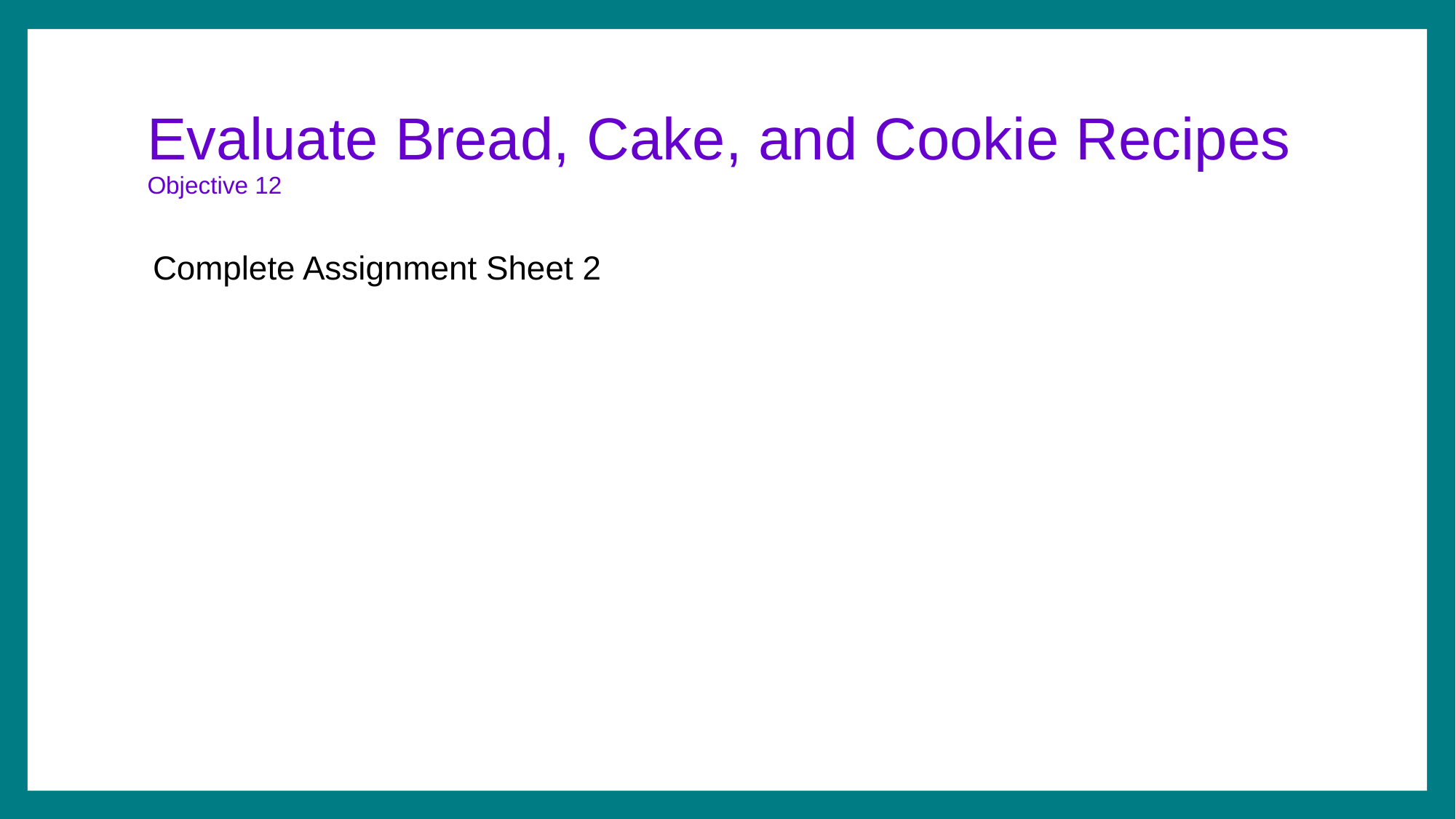

# Evaluate Bread, Cake, and Cookie Recipes Objective 12
Complete Assignment Sheet 2